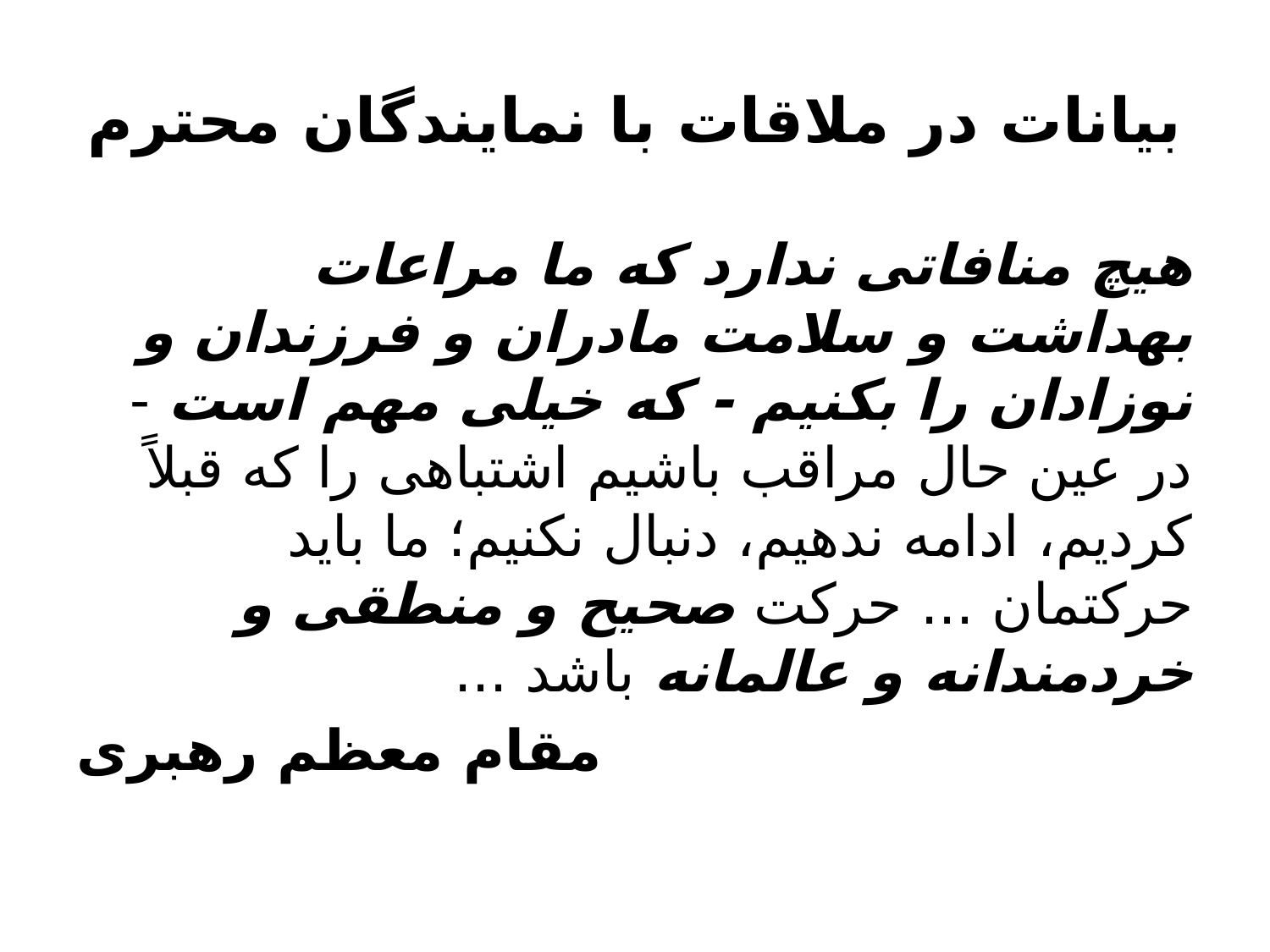

# بیانات در ملاقات با نمایندگان محترم
هيچ منافاتى ندارد که ما مراعات بهداشت و سلامت مادران و فرزندان و نوزادان را بکنيم - که خيلى مهم است - در عين حال مراقب باشيم اشتباهى را که قبلاً کردیم، ادامه ندهيم، دنبال نکنيم؛ ما باید حرکتمان ... حرکت صحيح و منطقى و خردمندانه و عالمانه باشد ...
مقام معظم رهبری